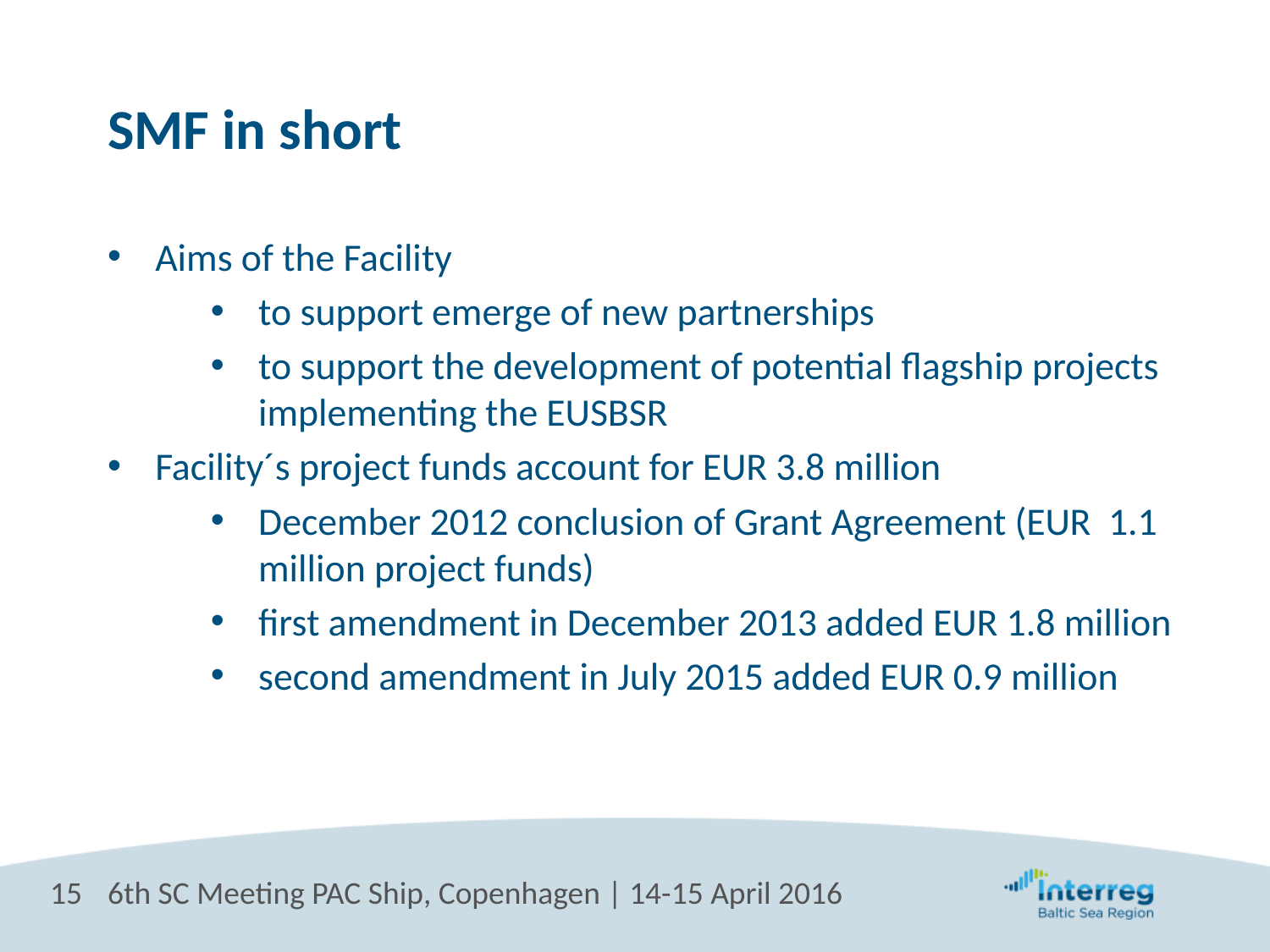

# SMF in short
Aims of the Facility
to support emerge of new partnerships
to support the development of potential flagship projects implementing the EUSBSR
Facility´s project funds account for EUR 3.8 million
December 2012 conclusion of Grant Agreement (EUR  1.1 million project funds)
first amendment in December 2013 added EUR 1.8 million
second amendment in July 2015 added EUR 0.9 million

15
6th SC Meeting PAC Ship, Copenhagen | 14-15 April 2016